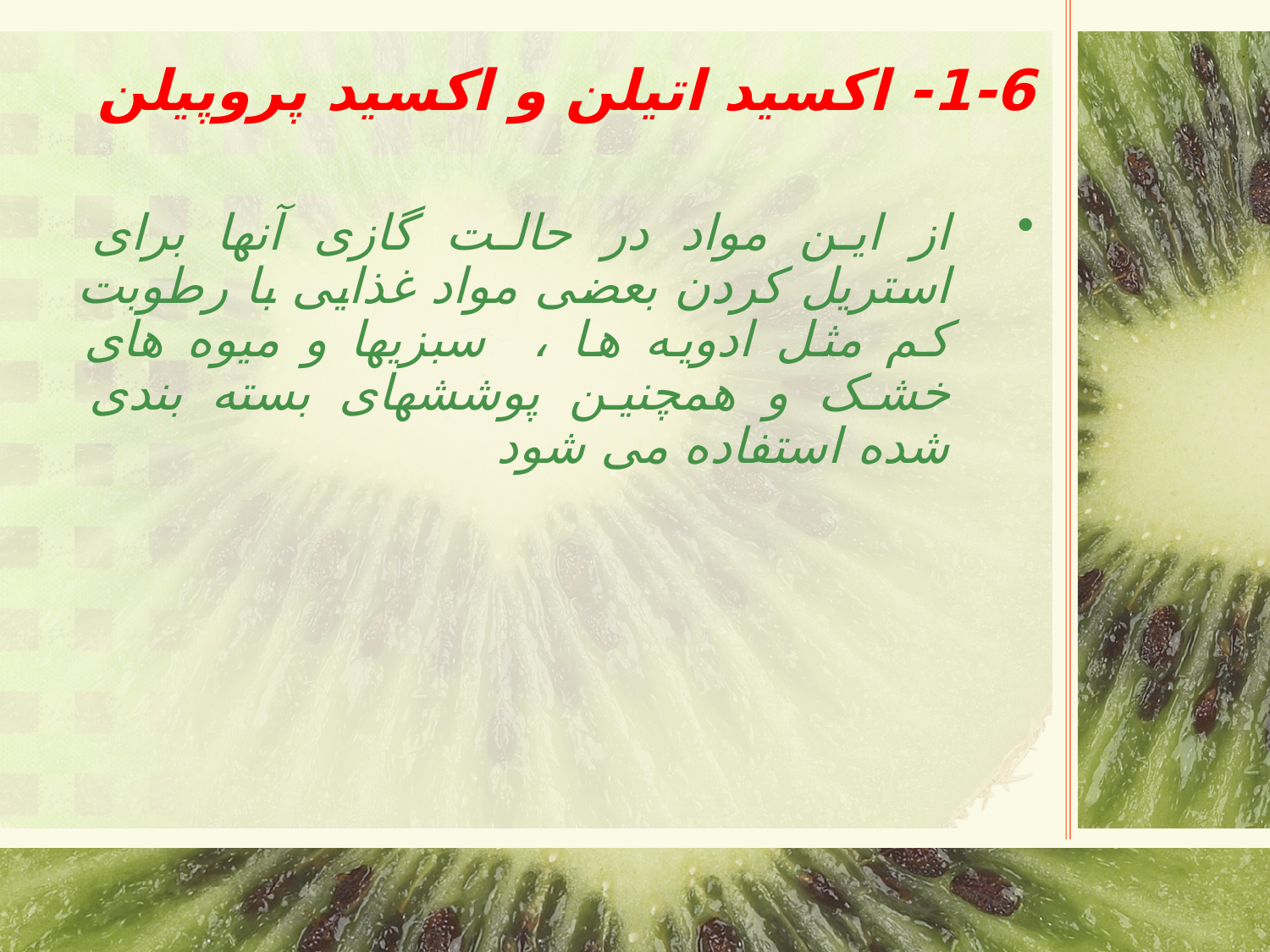

# 1-6- اکسید اتیلن و اکسید پروپیلن
از این مواد در حالت گازی آنها برای استریل کردن بعضی مواد غذایی با رطوبت کم مثل ادویه ها ،  سبزیها و میوه های خشک و همچنین پوششهای بسته بندی شده استفاده می شود